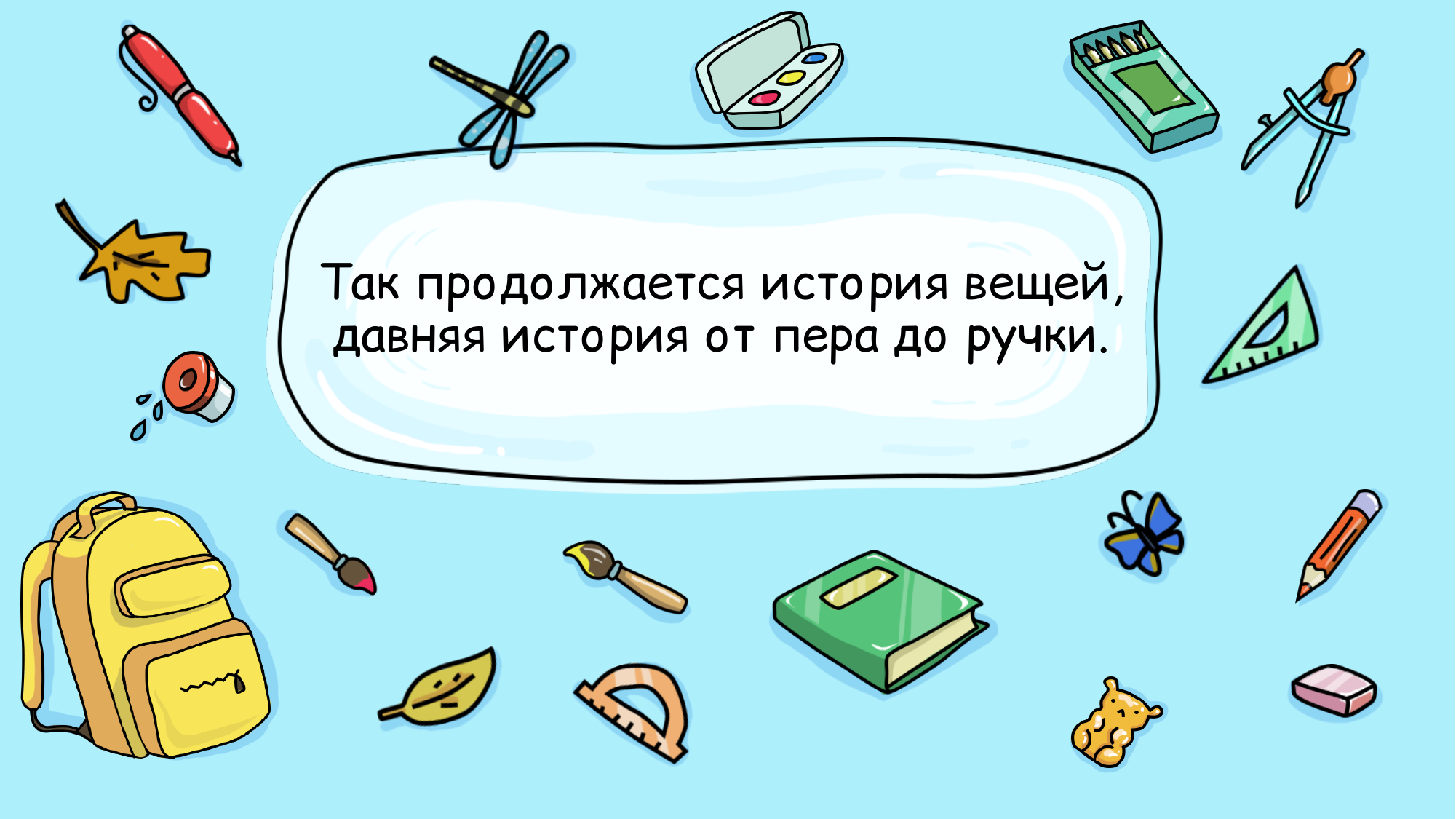

# Так продолжается история вещей, давняя история от пера до ручки.